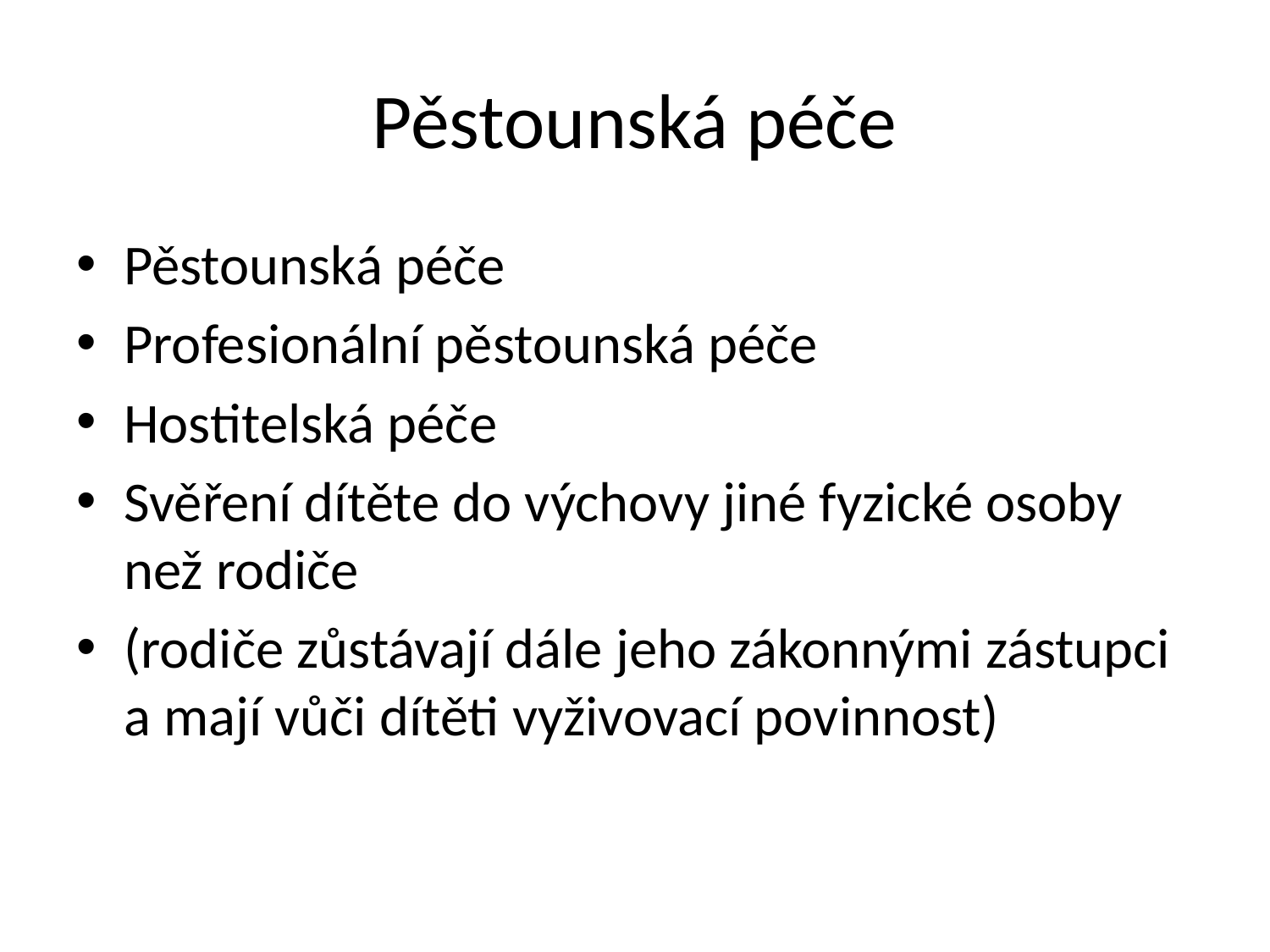

# Pěstounská péče
Pěstounská péče
Profesionální pěstounská péče
Hostitelská péče
Svěření dítěte do výchovy jiné fyzické osoby než rodiče
(rodiče zůstávají dále jeho zákonnými zástupci a mají vůči dítěti vyživovací povinnost)